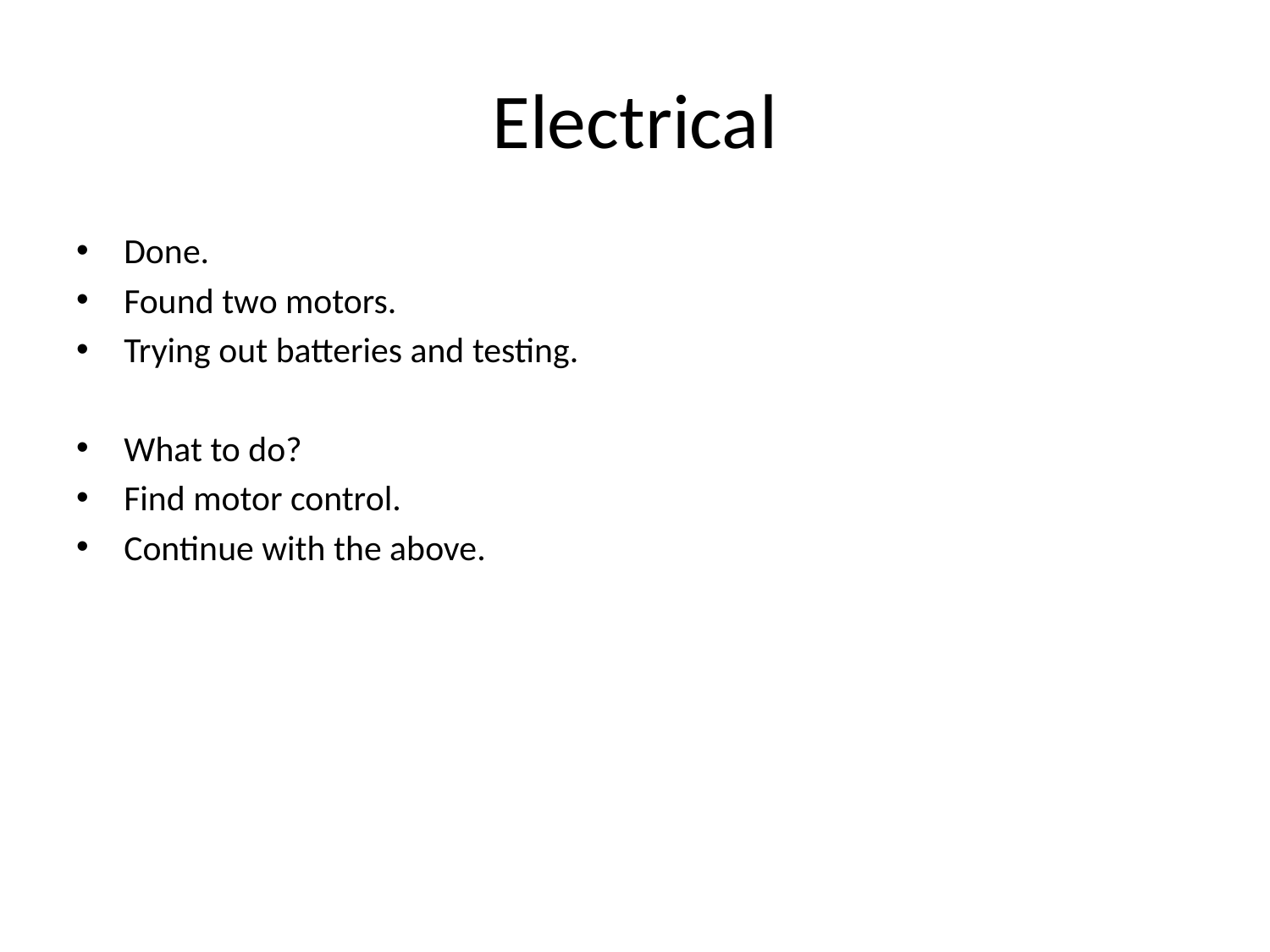

# Electrical
Done.
Found two motors.
Trying out batteries and testing.

What to do?
Find motor control.
Continue with the above.